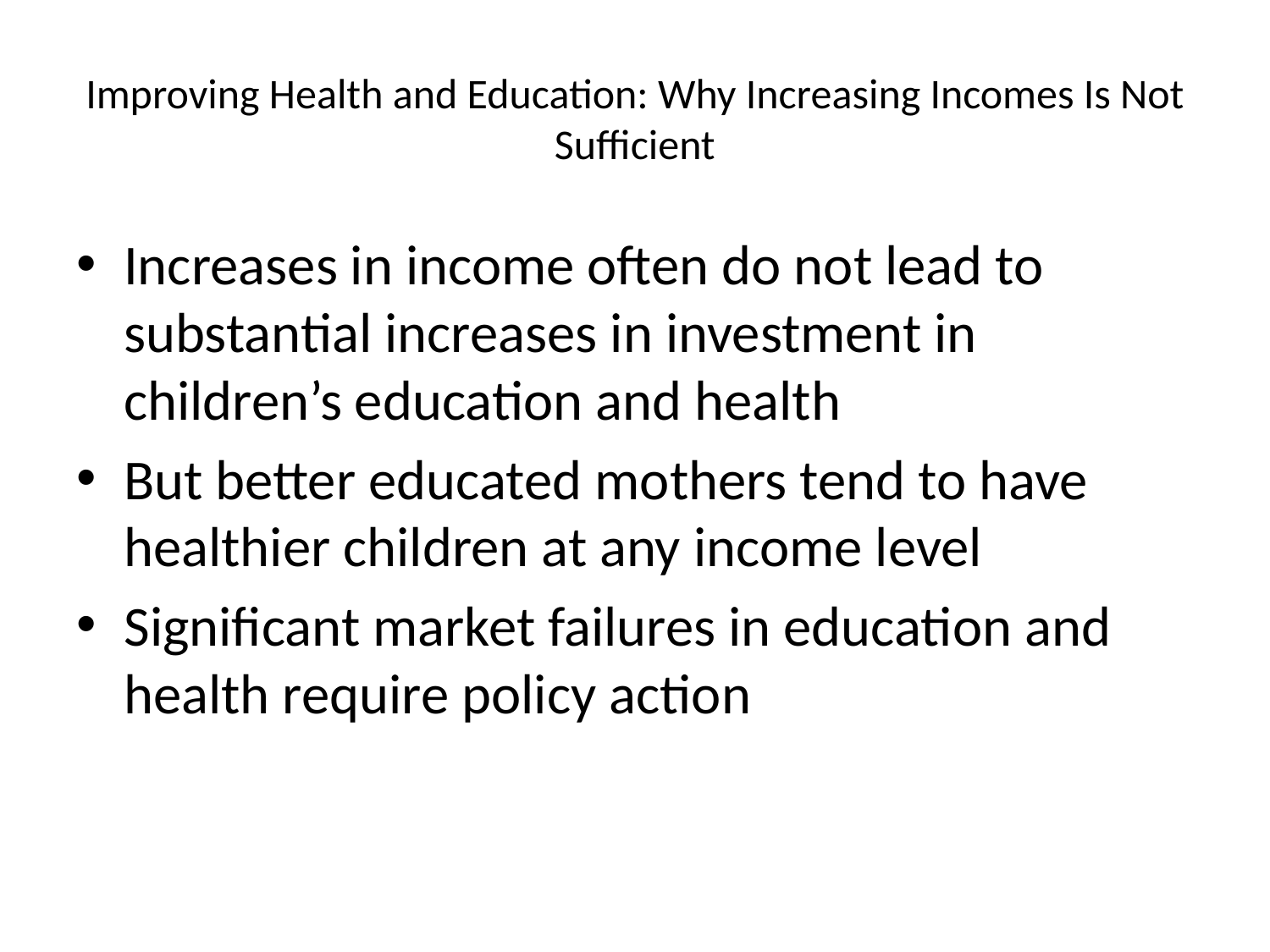

Improving Health and Education: Why Increasing Incomes Is Not Sufficient
Increases in income often do not lead to substantial increases in investment in children’s education and health
But better educated mothers tend to have healthier children at any income level
Significant market failures in education and health require policy action